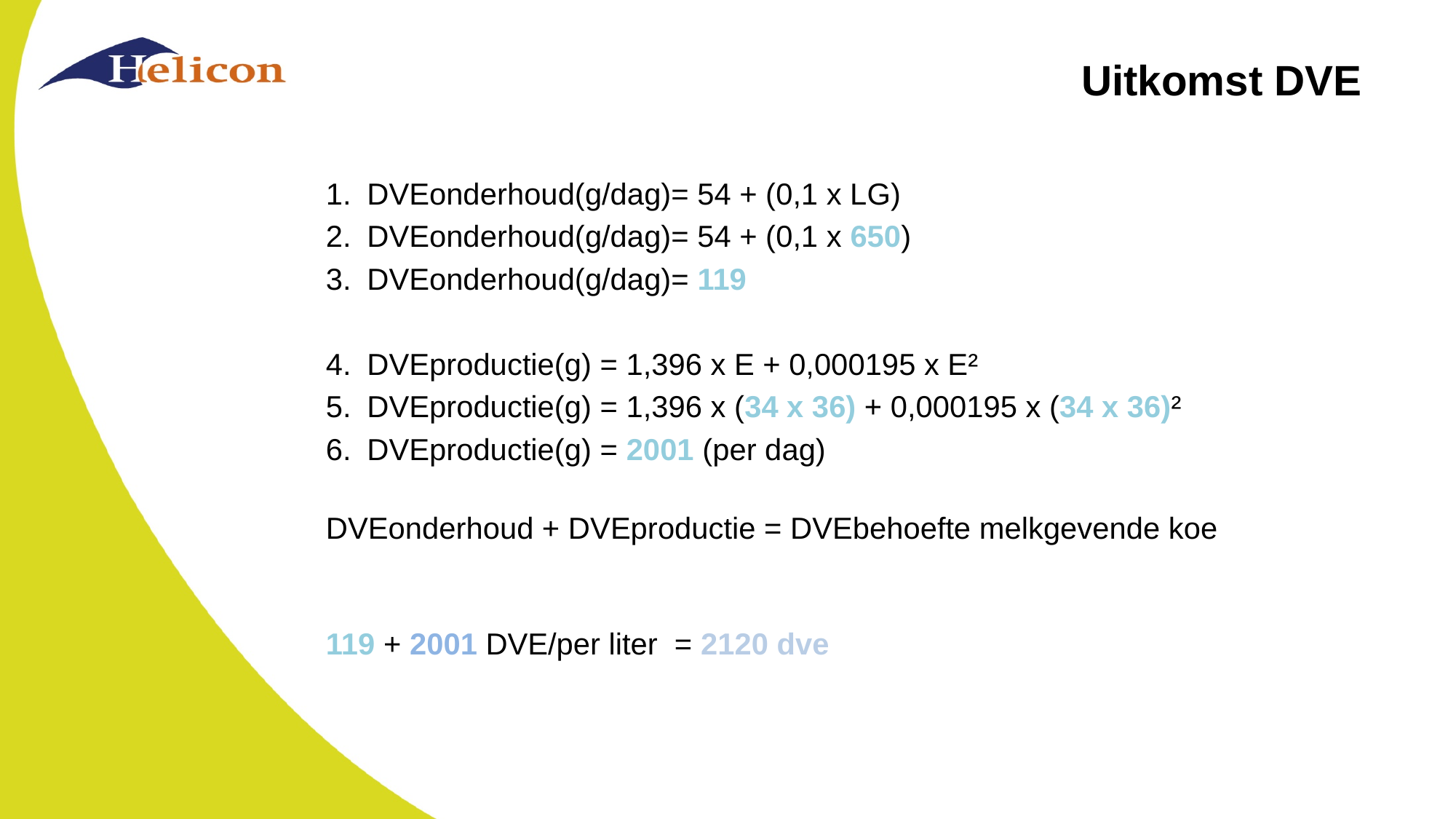

# Uitkomst DVE
DVEonderhoud(g/dag)= 54 + (0,1 x LG)
DVEonderhoud(g/dag)= 54 + (0,1 x 650)
DVEonderhoud(g/dag)= 119

DVEproductie(g) = 1,396 x E + 0,000195 x E²
DVEproductie(g) = 1,396 x (34 x 36) + 0,000195 x (34 x 36)²
DVEproductie(g) = 2001 (per dag)
DVEonderhoud + DVEproductie = DVEbehoefte melkgevende koe
119 + 2001 DVE/per liter  = 2120 dve